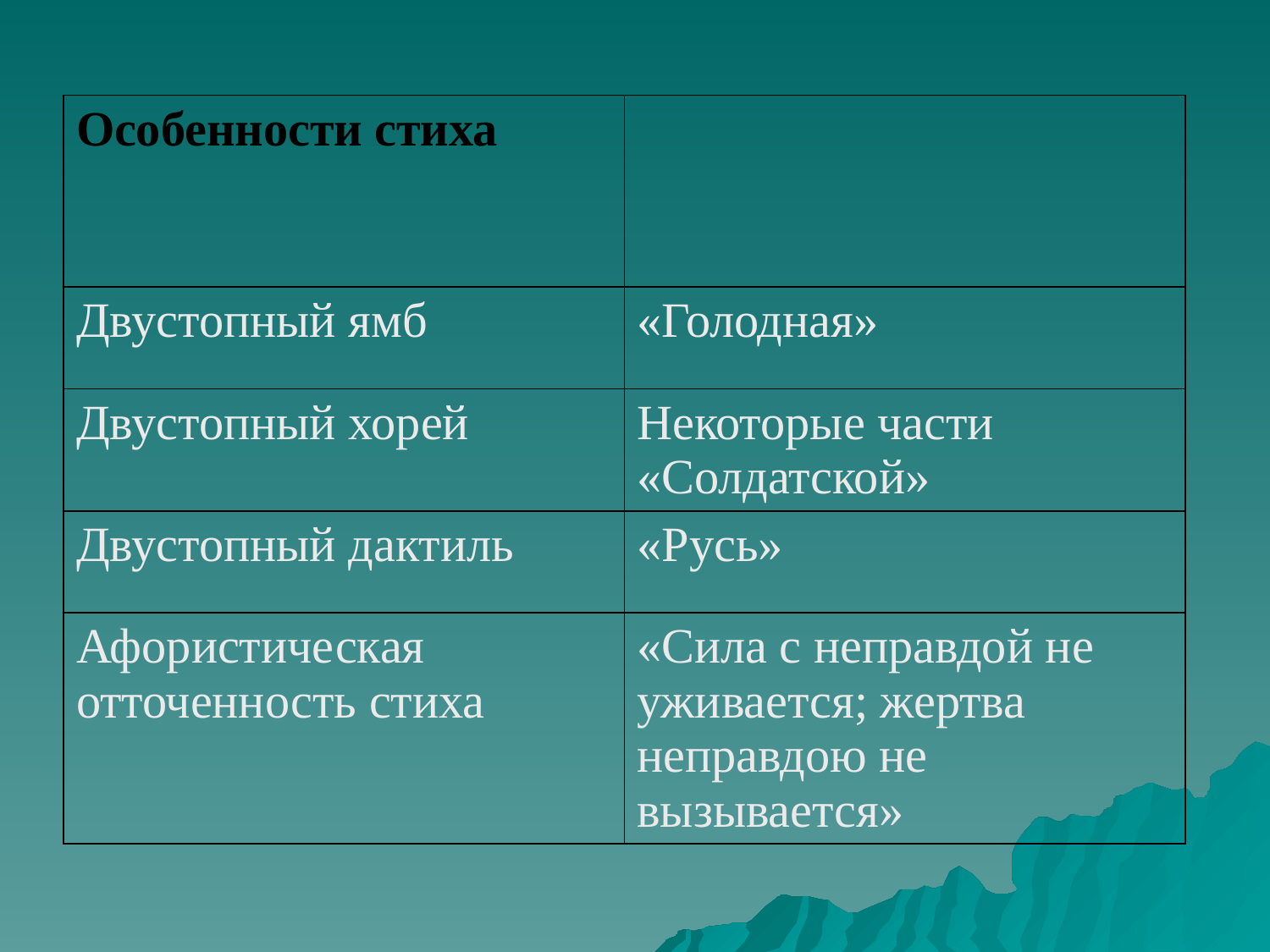

| Особенности стиха |  |
| --- | --- |
| Двустопный ямб | «Голодная» |
| Двустопный хорей | Некоторые части «Солдатской» |
| Двустопный дактиль | «Русь» |
| Афористическая отточенность стиха | «Сила с неправдой не уживается; жертва неправдою не вызывается» |